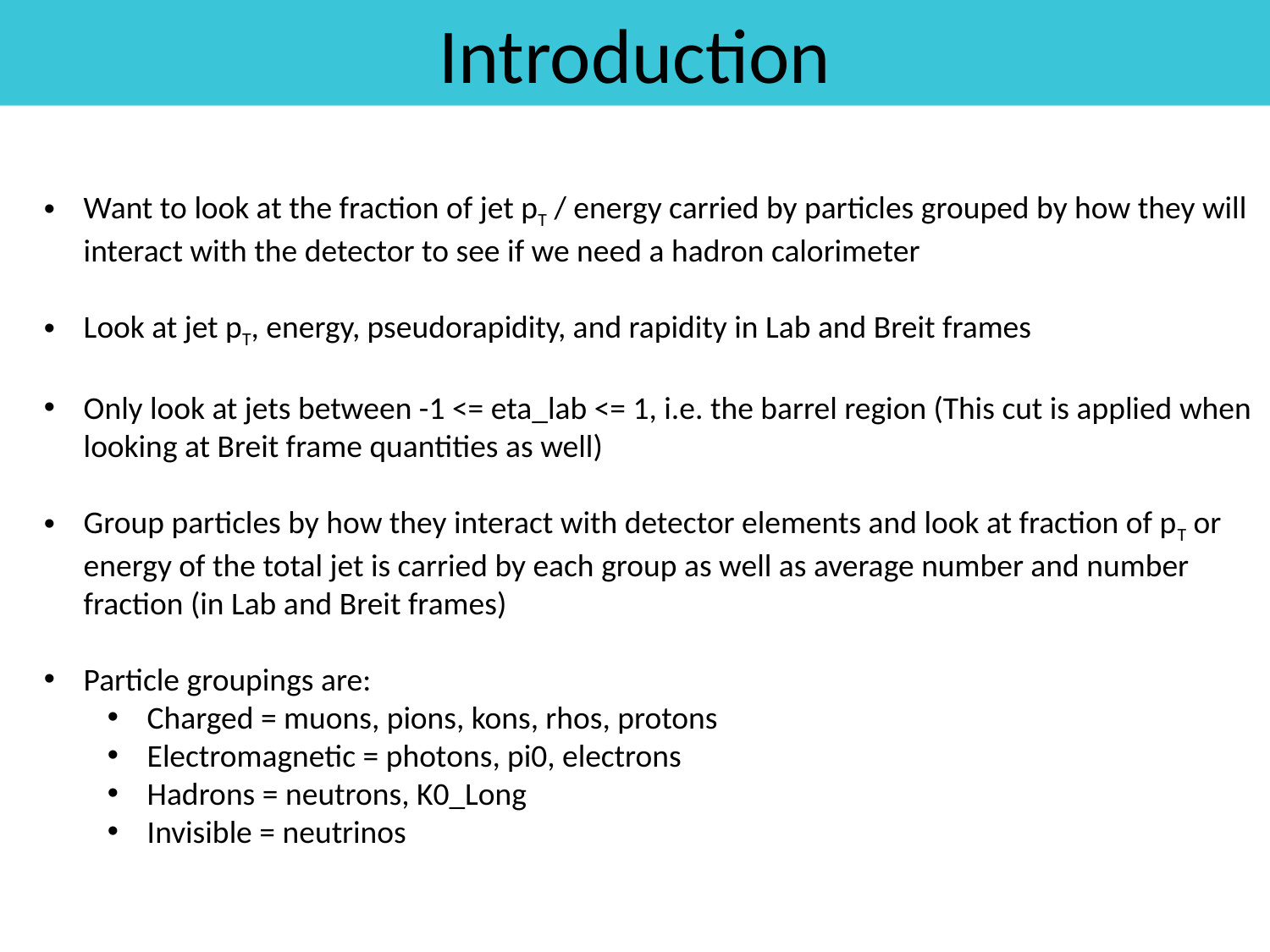

Introduction
Want to look at the fraction of jet pT / energy carried by particles grouped by how they will interact with the detector to see if we need a hadron calorimeter

Look at jet pT, energy, pseudorapidity, and rapidity in Lab and Breit frames

Only look at jets between -1 <= eta_lab <= 1, i.e. the barrel region (This cut is applied when looking at Breit frame quantities as well)

Group particles by how they interact with detector elements and look at fraction of pT or energy of the total jet is carried by each group as well as average number and number fraction (in Lab and Breit frames)

Particle groupings are:
Charged = muons, pions, kons, rhos, protons
Electromagnetic = photons, pi0, electrons
Hadrons = neutrons, K0_Long
Invisible = neutrinos